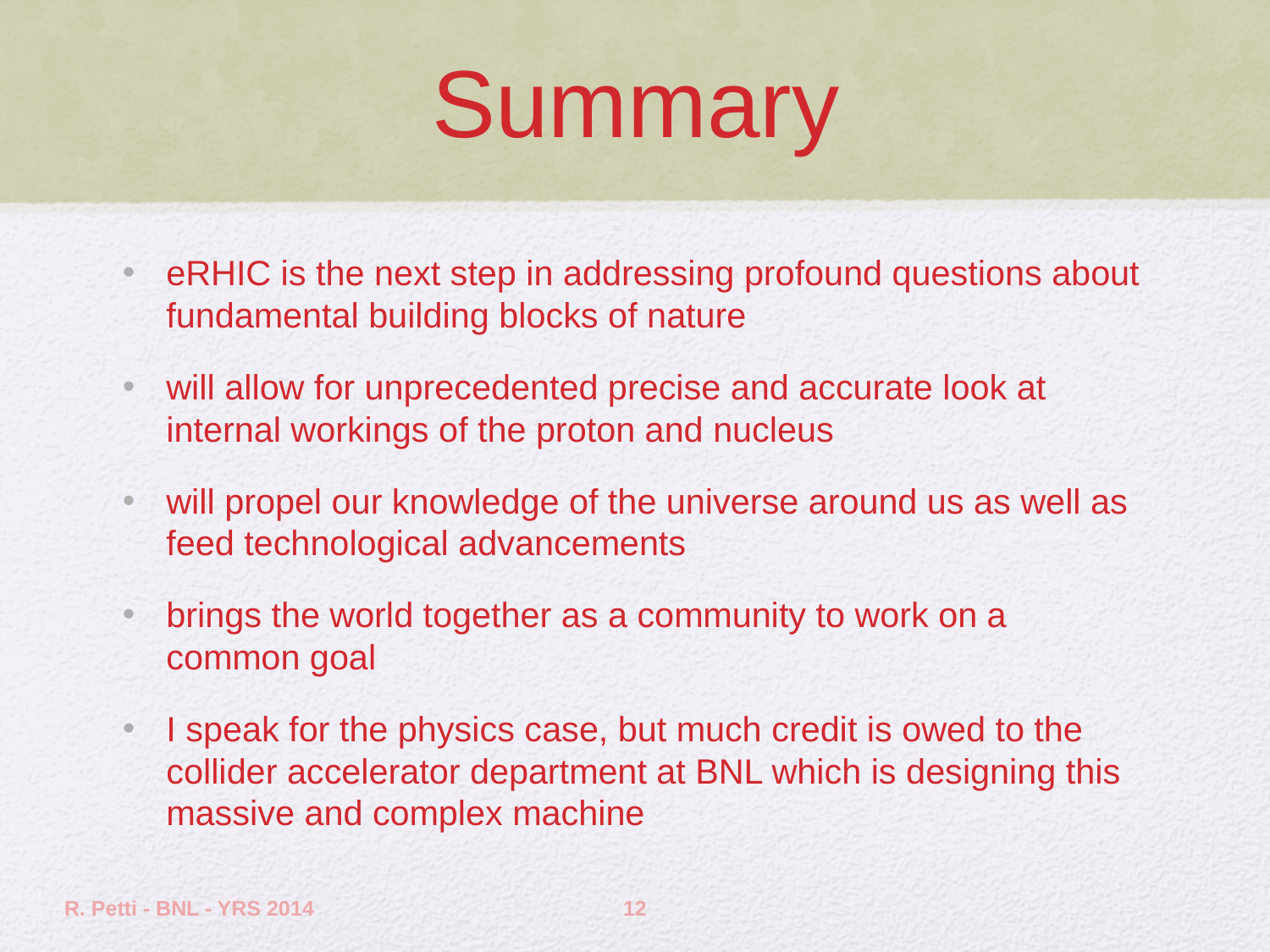

# Summary
eRHIC is the next step in addressing profound questions about fundamental building blocks of nature
will allow for unprecedented precise and accurate look at internal workings of the proton and nucleus
will propel our knowledge of the universe around us as well as feed technological advancements
brings the world together as a community to work on a common goal
I speak for the physics case, but much credit is owed to the collider accelerator department at BNL which is designing this massive and complex machine
R. Petti - BNL - YRS 2014
12